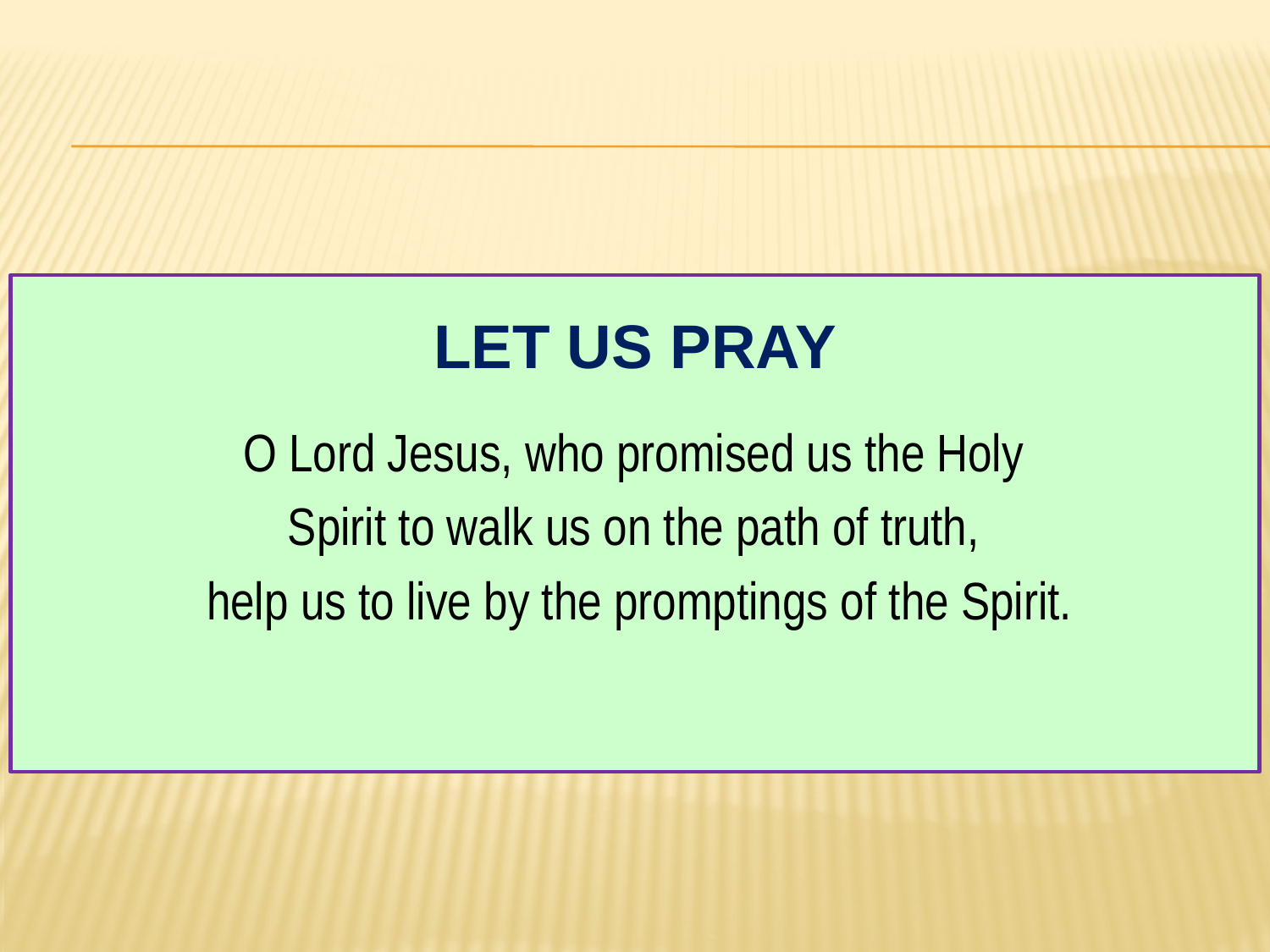

# Let us Pray
O Lord Jesus, who promised us the Holy
Spirit to walk us on the path of truth,
help us to live by the promptings of the Spirit.